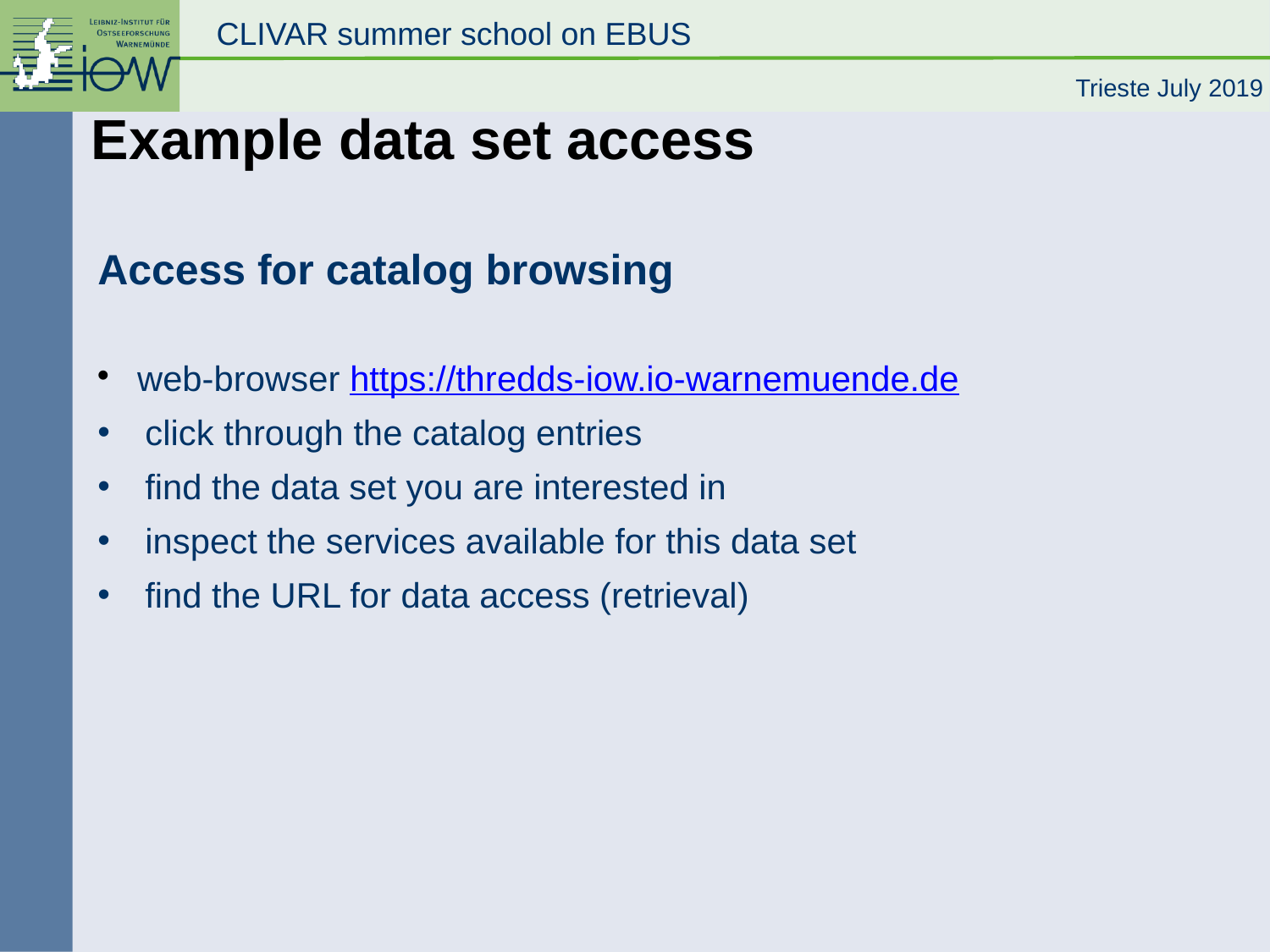

Example data set access

Access for catalog browsing

 web-browser https://thredds-iow.io-warnemuende.de
click through the catalog entries
find the data set you are interested in
inspect the services available for this data set
find the URL for data access (retrieval)